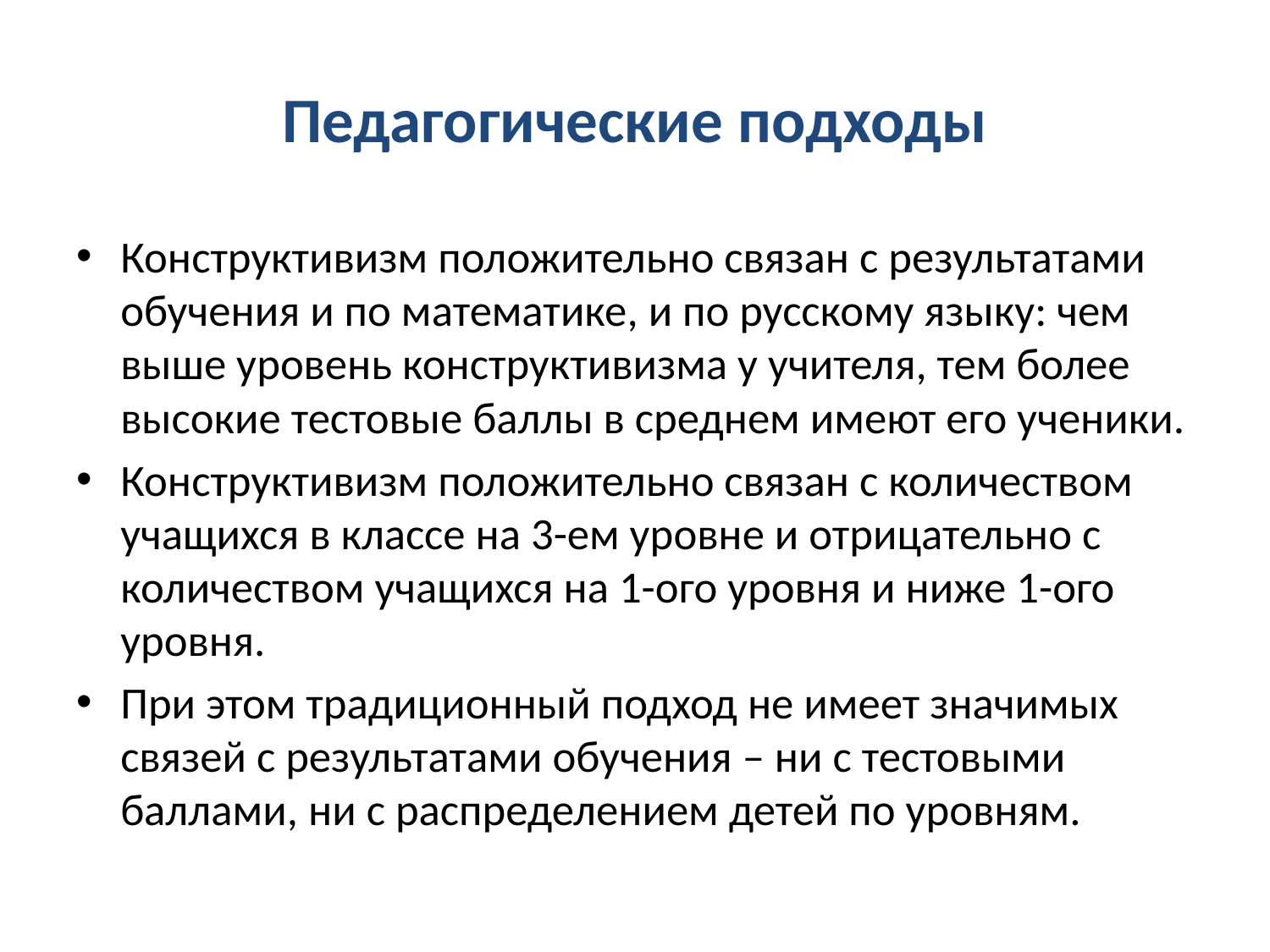

# Педагогические подходы
Конструктивизм положительно связан с результатами обучения и по математике, и по русскому языку: чем выше уровень конструктивизма у учителя, тем более высокие тестовые баллы в среднем имеют его ученики.
Конструктивизм положительно связан с количеством учащихся в классе на 3-ем уровне и отрицательно с количеством учащихся на 1-ого уровня и ниже 1-ого уровня.
При этом традиционный подход не имеет значимых связей с результатами обучения – ни с тестовыми баллами, ни с распределением детей по уровням.